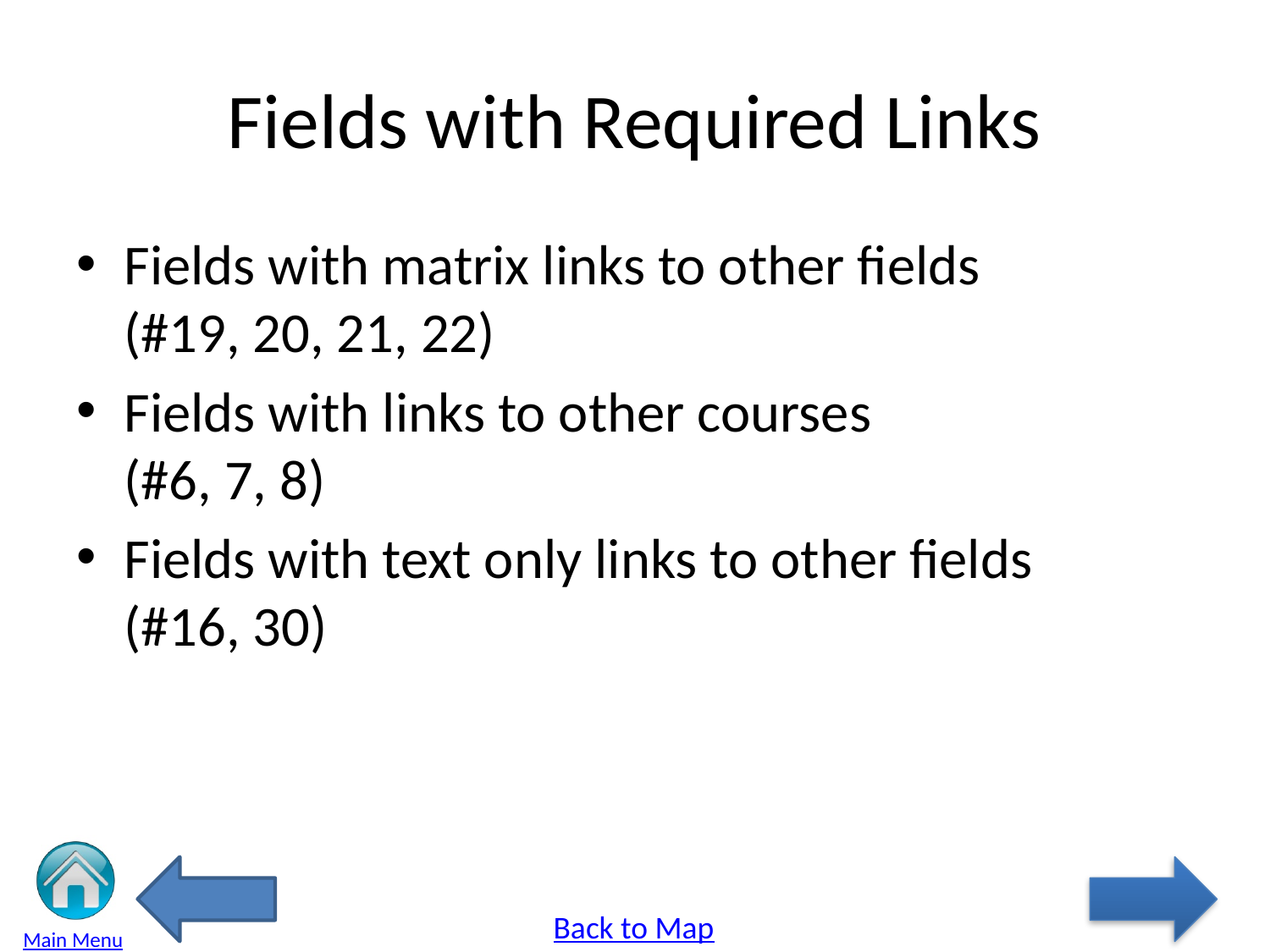

# Fields with Required Links
Fields with matrix links to other fields         (#19, 20, 21, 22)
Fields with links to other courses                   (#6, 7, 8)
Fields with text only links to other fields    (#16, 30)
Back to Map